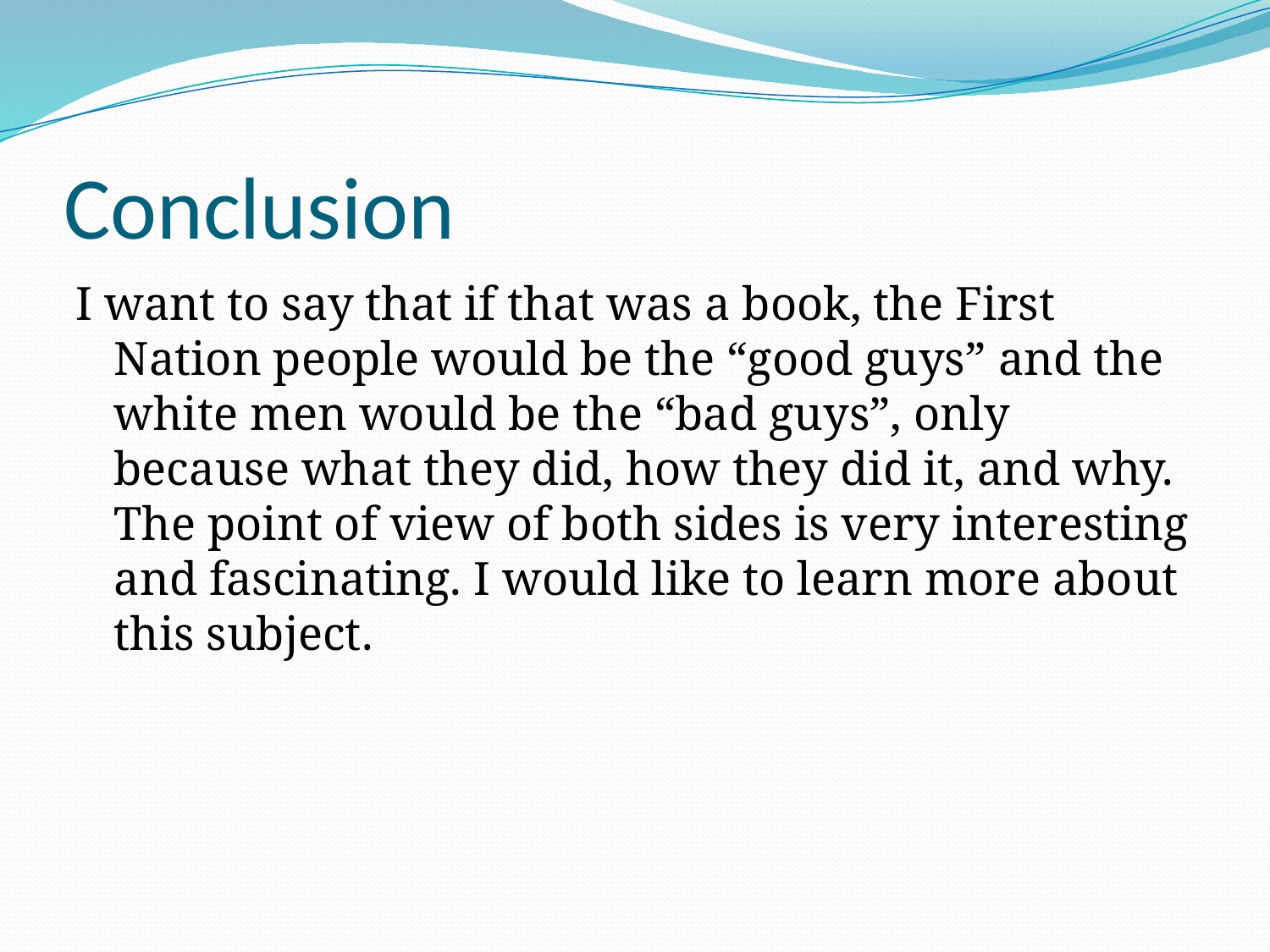

# Conclusion
I want to say that if that was a book, the First Nation people would be the “good guys” and the white men would be the “bad guys”, only because what they did, how they did it, and why. The point of view of both sides is very interesting and fascinating. I would like to learn more about this subject.